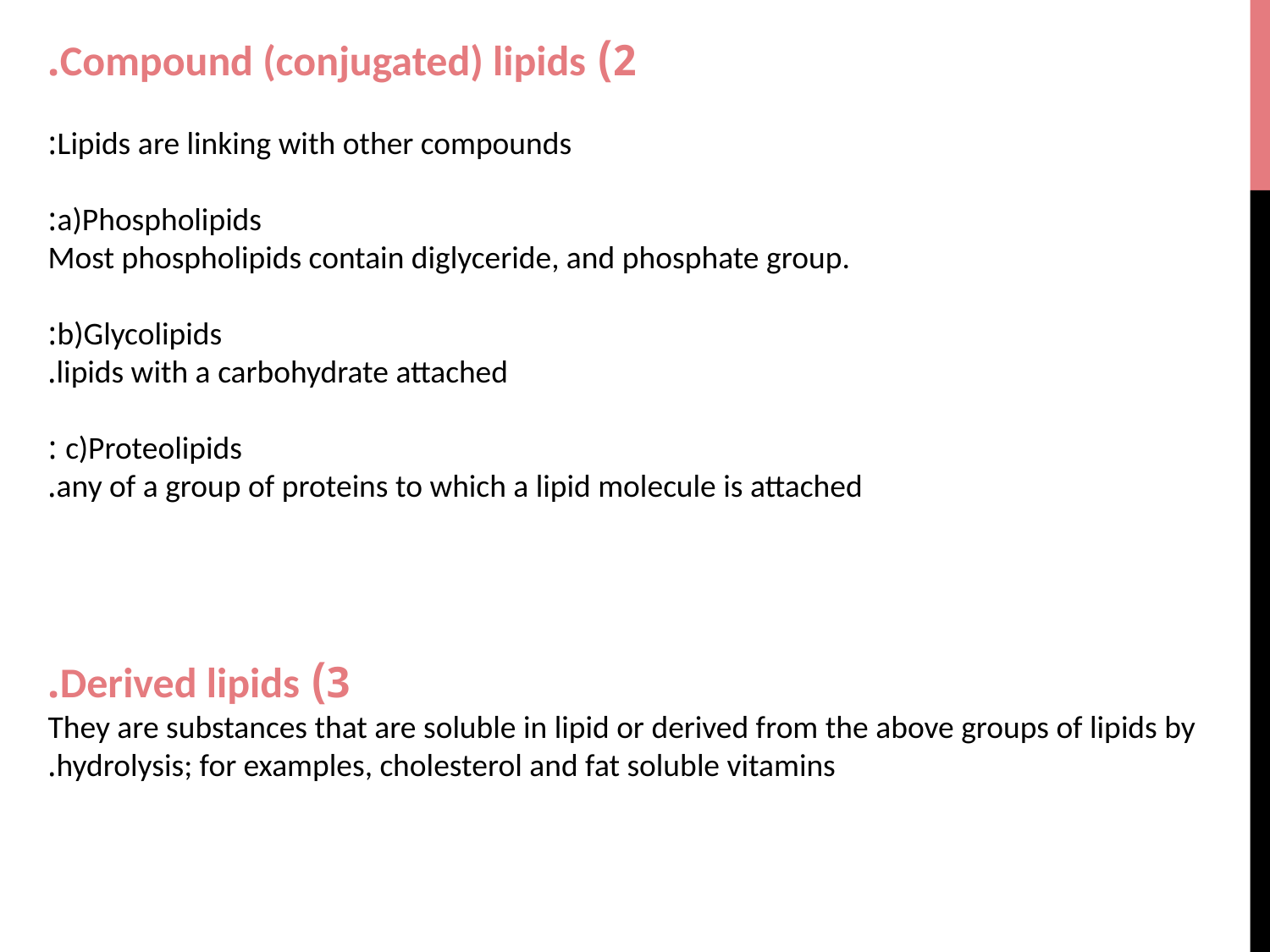

2) Compound (conjugated) lipids.

Lipids are linking with other compounds:

a)Phospholipids:
Most phospholipids contain diglyceride, and phosphate group.

b)Glycolipids:
lipids with a carbohydrate attached.

c)Proteolipids :
any of a group of proteins to which a lipid molecule is attached.

3) Derived lipids.
They are substances that are soluble in lipid or derived from the above groups of lipids by hydrolysis; for examples, cholesterol and fat soluble vitamins.